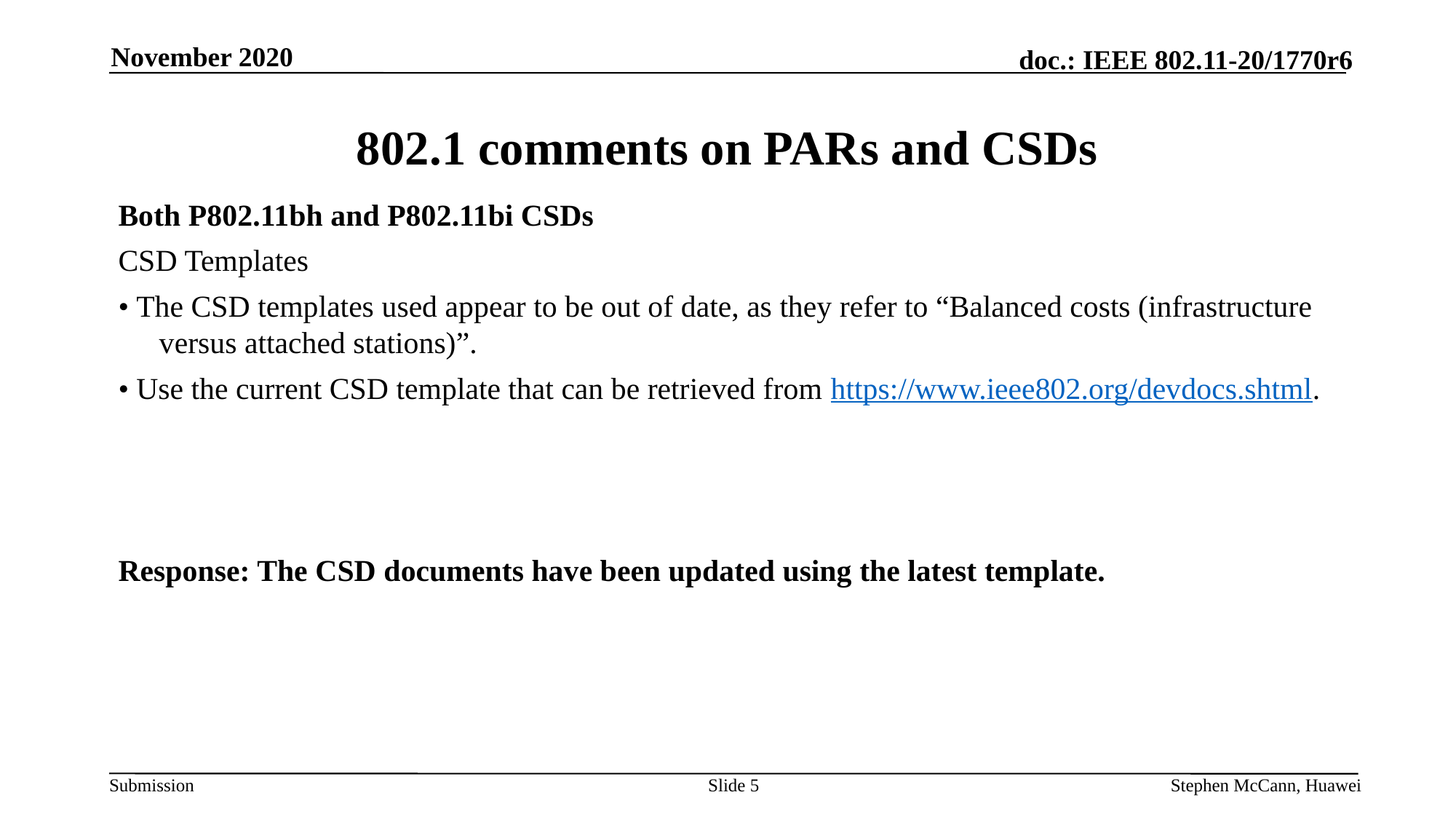

November 2020
# 802.1 comments on PARs and CSDs
Both P802.11bh and P802.11bi CSDs
CSD Templates
• The CSD templates used appear to be out of date, as they refer to “Balanced costs (infrastructure versus attached stations)”.
• Use the current CSD template that can be retrieved from https://www.ieee802.org/devdocs.shtml.

Response: The CSD documents have been updated using the latest template.
Slide 5
Stephen McCann, Huawei